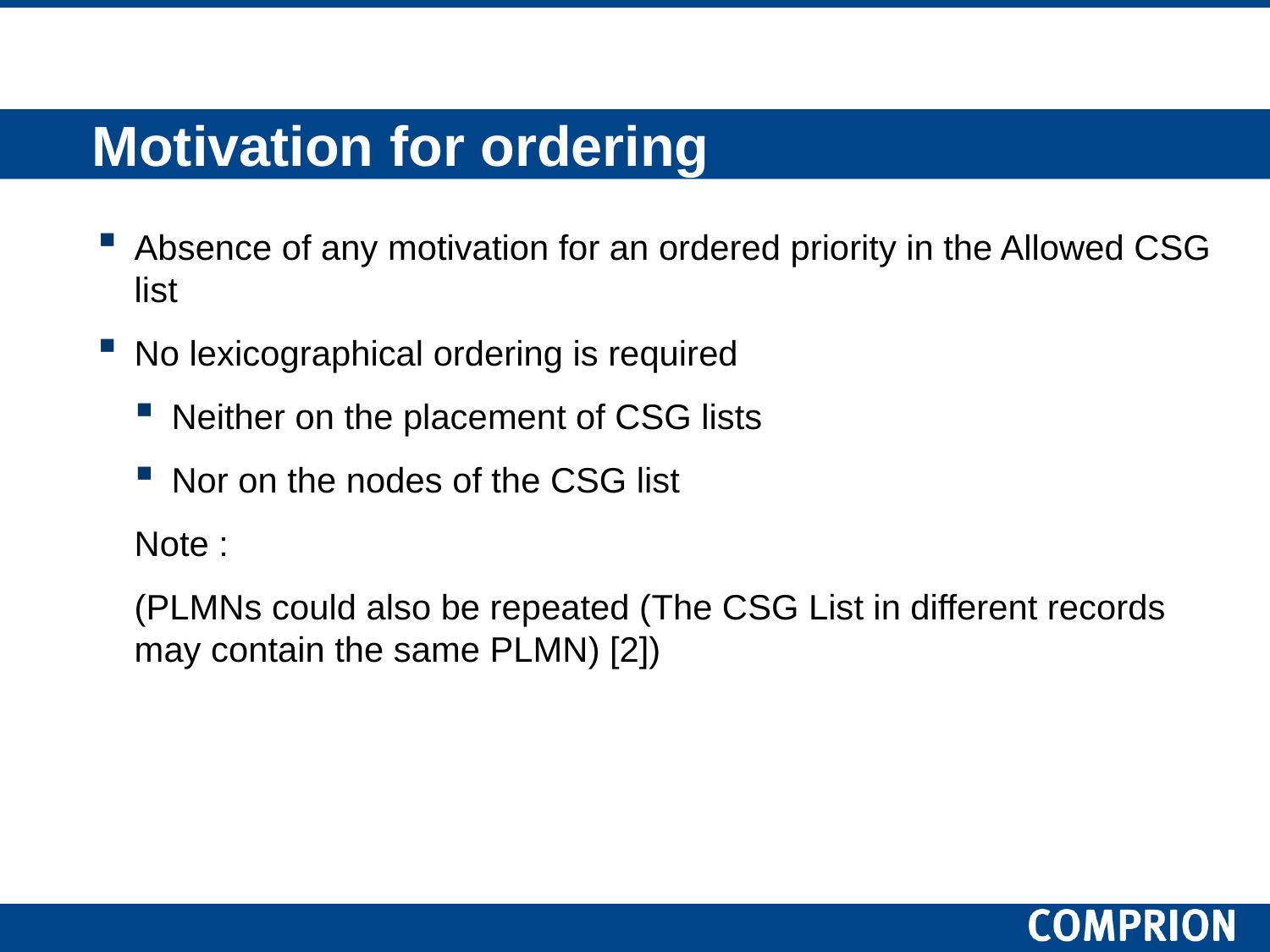

# Motivation for ordering
Absence of any motivation for an ordered priority in the Allowed CSG list
No lexicographical ordering is required
Neither on the placement of CSG lists
Nor on the nodes of the CSG list
Note :
(PLMNs could also be repeated (The CSG List in different records may contain the same PLMN) [2])